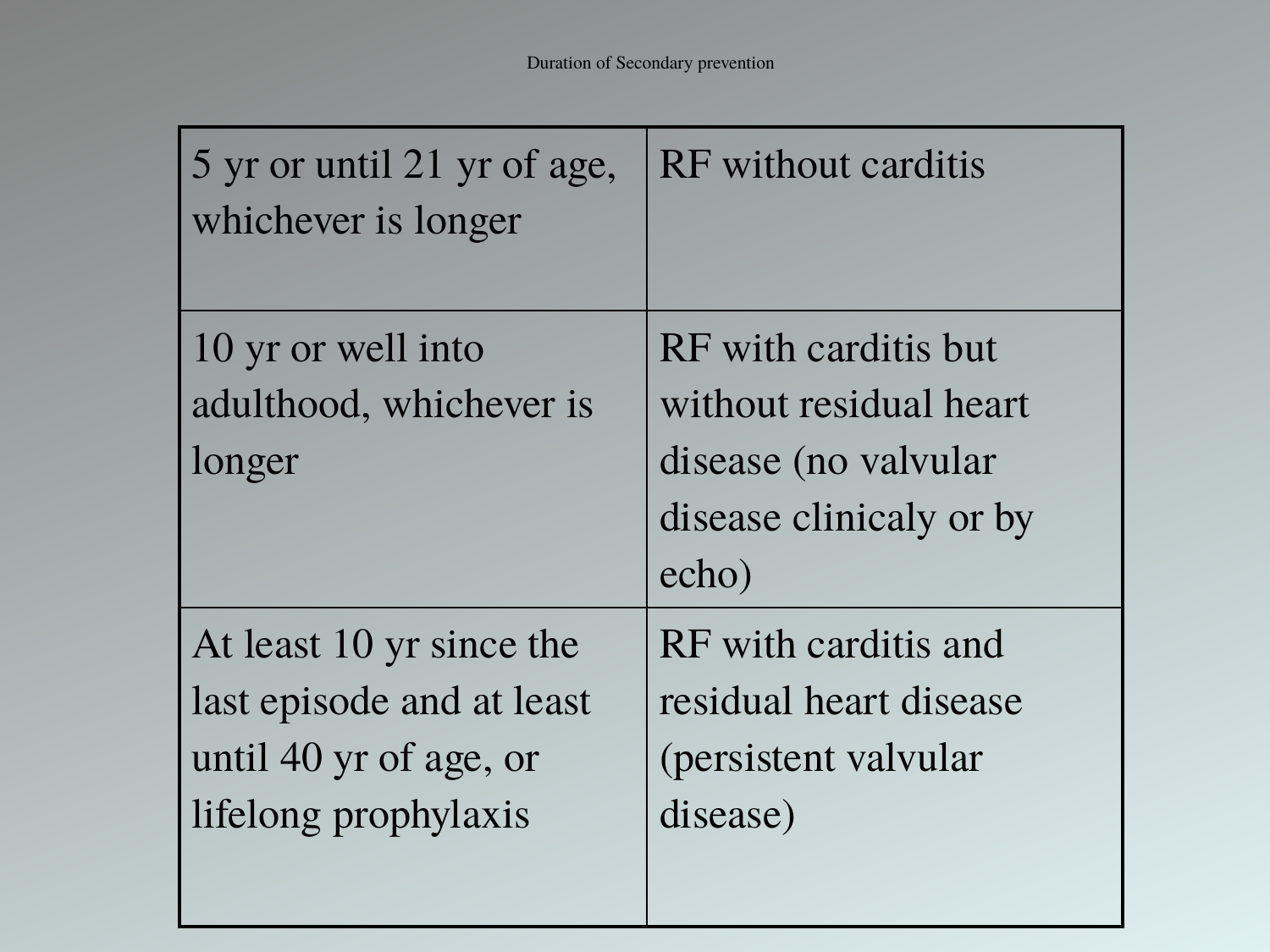

Duration of Secondary prevention
| 5 yr or until 21 yr of age, whichever is longer | RF without carditis |
| --- | --- |
| 10 yr or well into adulthood, whichever is longer | RF with carditis but without residual heart disease (no valvular disease clinicaly or by echo) |
| At least 10 yr since the last episode and at least until 40 yr of age, or lifelong prophylaxis | RF with carditis and residual heart disease (persistent valvular disease) |